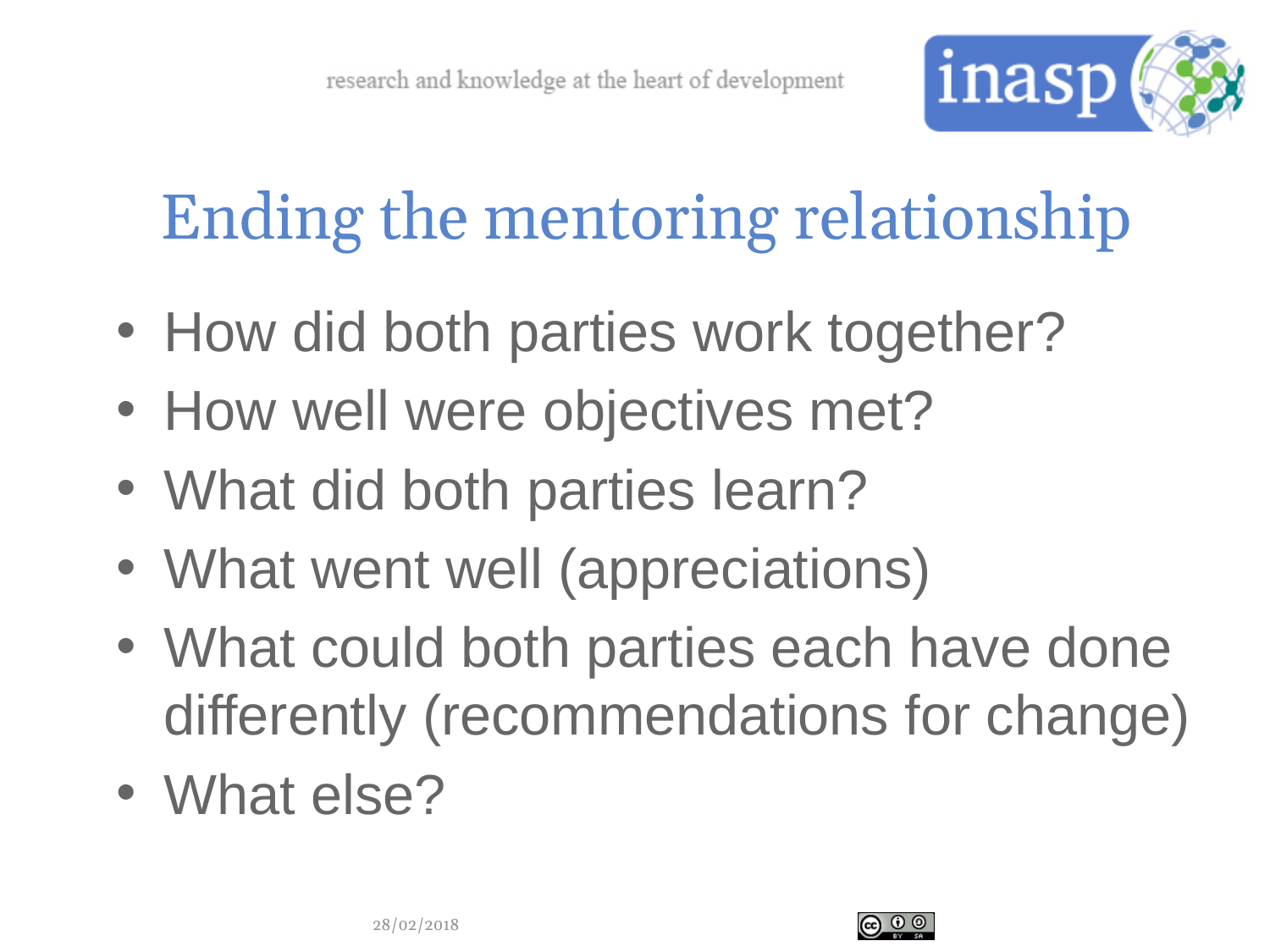

# Ending the mentoring relationship
How did both parties work together?
How well were objectives met?
What did both parties learn?
What went well (appreciations)
What could both parties each have done differently (recommendations for change)
What else?

28/02/2018